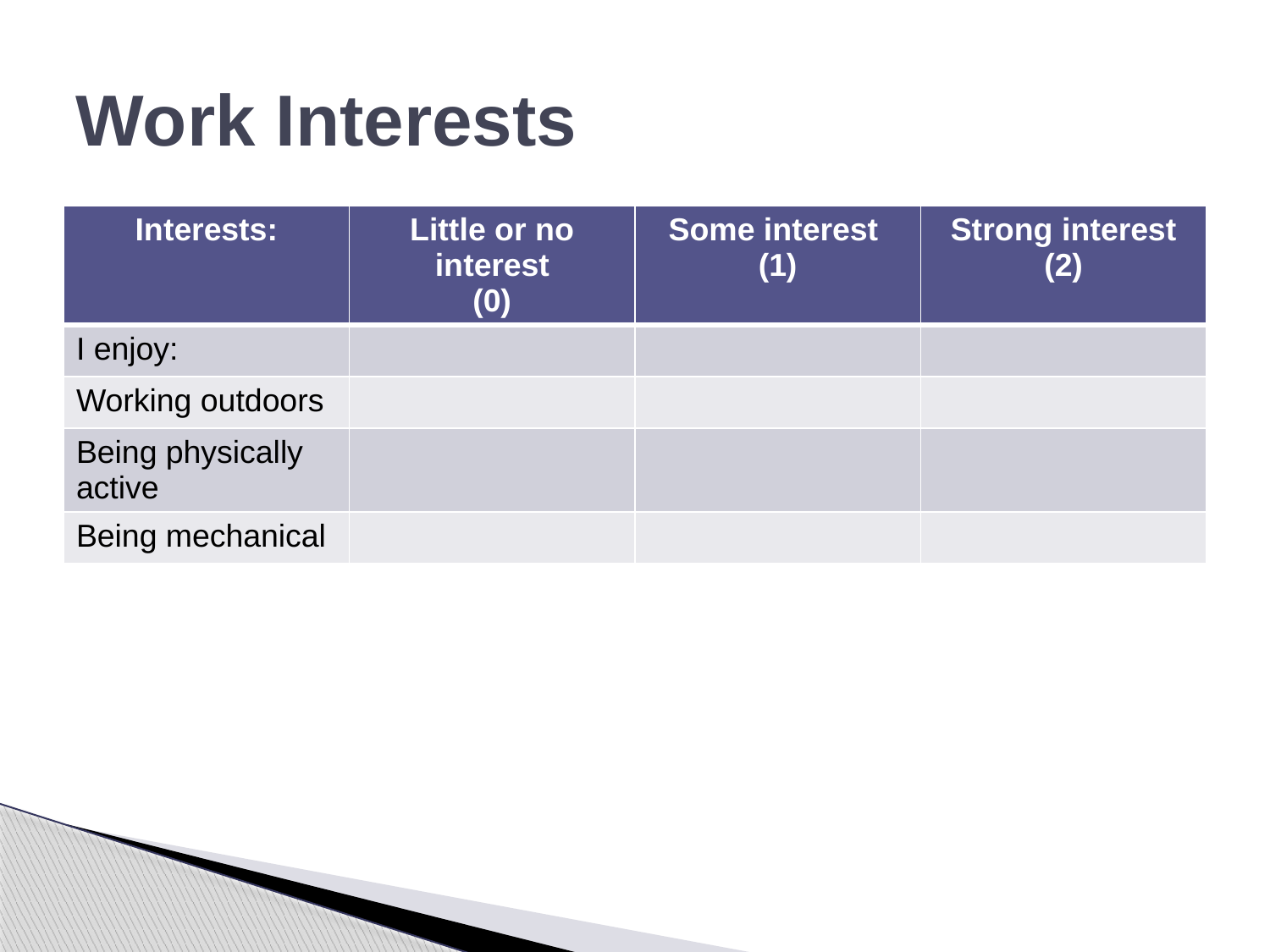

# Work Interests
| Interests: | Little or no interest (0) | Some interest (1) | Strong interest (2) |
| --- | --- | --- | --- |
| I enjoy: |  |  |  |
| Working outdoors |  |  |  |
| Being physically active |  |  |  |
| Being mechanical |  |  |  |